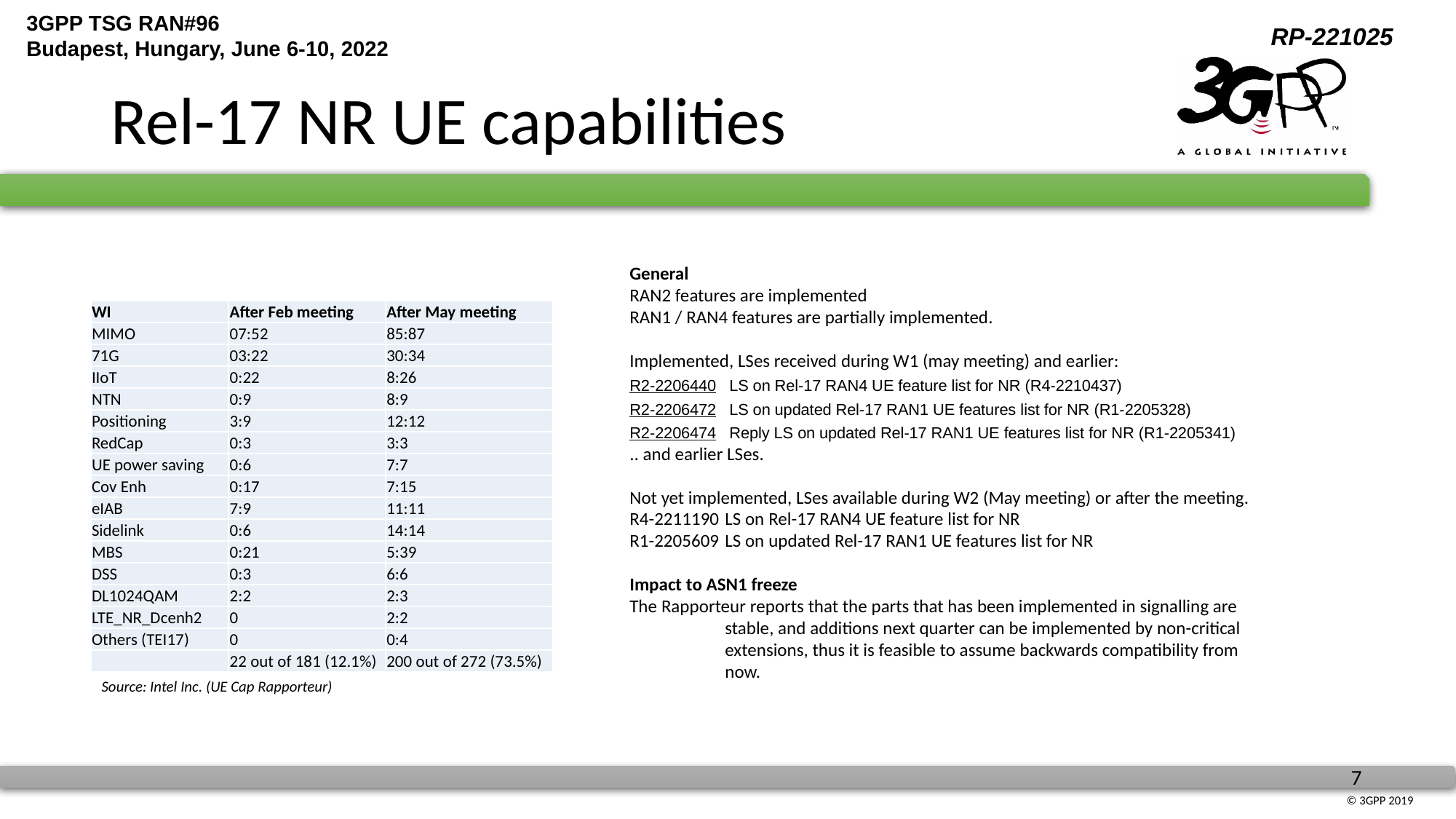

# Rel-17 NR UE capabilities
General
RAN2 features are implemented
RAN1 / RAN4 features are partially implemented.

Implemented, LSes received during W1 (may meeting) and earlier:
R2-2206440   LS on Rel-17 RAN4 UE feature list for NR (R4-2210437)
R2-2206472   LS on updated Rel-17 RAN1 UE features list for NR (R1-2205328)
R2-2206474   Reply LS on updated Rel-17 RAN1 UE features list for NR (R1-2205341)
.. and earlier LSes.

Not yet implemented, LSes available during W2 (May meeting) or after the meeting.
R4-2211190	LS on Rel-17 RAN4 UE feature list for NR
R1-2205609	LS on updated Rel-17 RAN1 UE features list for NR

Impact to ASN1 freeze
The Rapporteur reports that the parts that has been implemented in signalling are stable, and additions next quarter can be implemented by non-critical extensions, thus it is feasible to assume backwards compatibility from now.

| WI | After Feb meeting | After May meeting |
| --- | --- | --- |
| MIMO | 07:52 | 85:87 |
| 71G | 03:22 | 30:34 |
| IIoT | 0:22 | 8:26 |
| NTN | 0:9 | 8:9 |
| Positioning | 3:9 | 12:12 |
| RedCap | 0:3 | 3:3 |
| UE power saving | 0:6 | 7:7 |
| Cov Enh | 0:17 | 7:15 |
| eIAB | 7:9 | 11:11 |
| Sidelink | 0:6 | 14:14 |
| MBS | 0:21 | 5:39 |
| DSS | 0:3 | 6:6 |
| DL1024QAM | 2:2 | 2:3 |
| LTE\_NR\_Dcenh2 | 0 | 2:2 |
| Others (TEI17) | 0 | 0:4 |
|  | 22 out of 181 (12.1%) | 200 out of 272 (73.5%) |
Source: Intel Inc. (UE Cap Rapporteur)